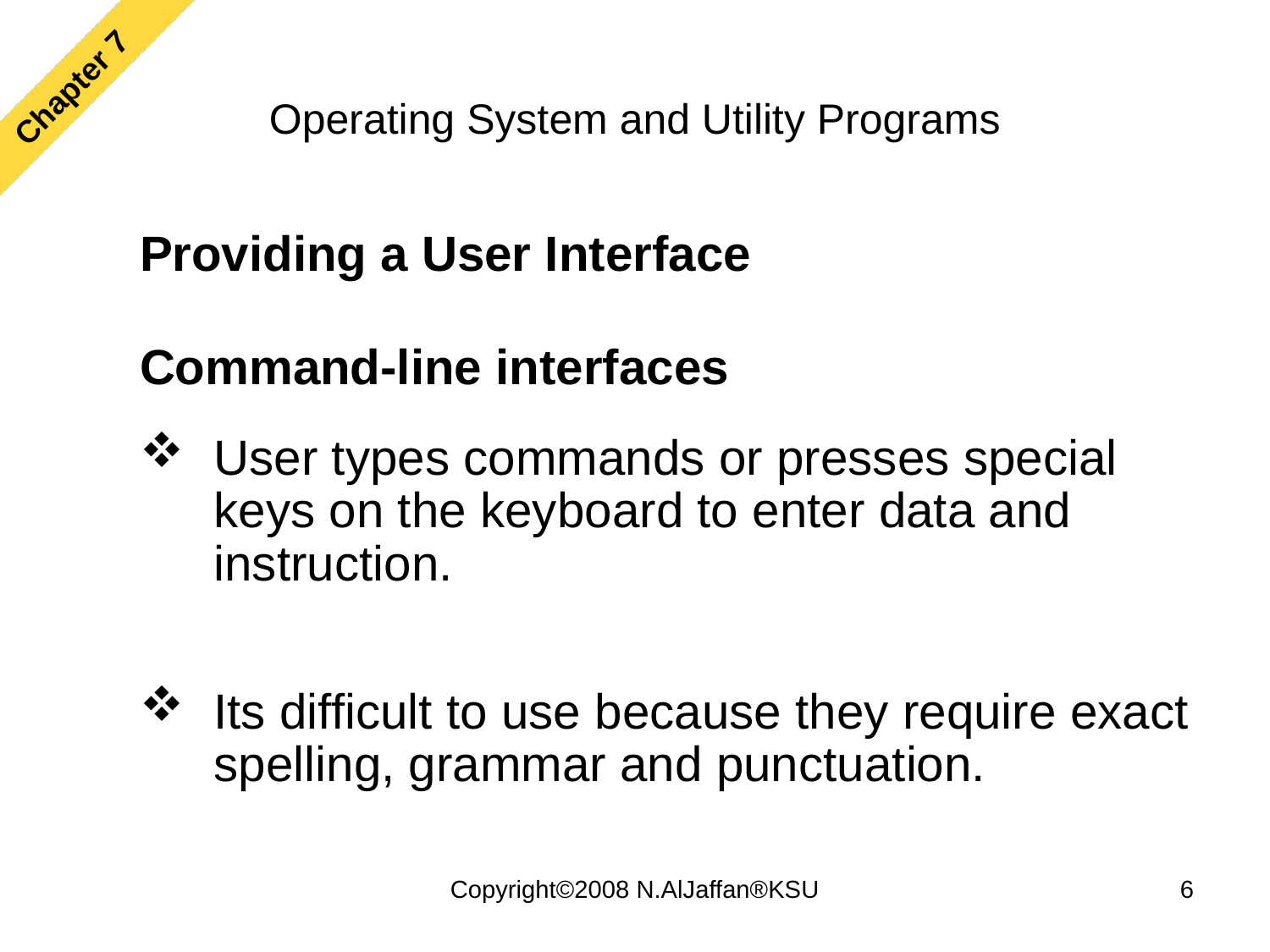

# Operating System and Utility Programs
Chapter 7
Providing a User Interface

Command-line interfaces

User types commands or presses special keys on the keyboard to enter data and instruction.

Its difficult to use because they require exact spelling, grammar and punctuation.

Copyright©2008 N.AlJaffan®KSU
6